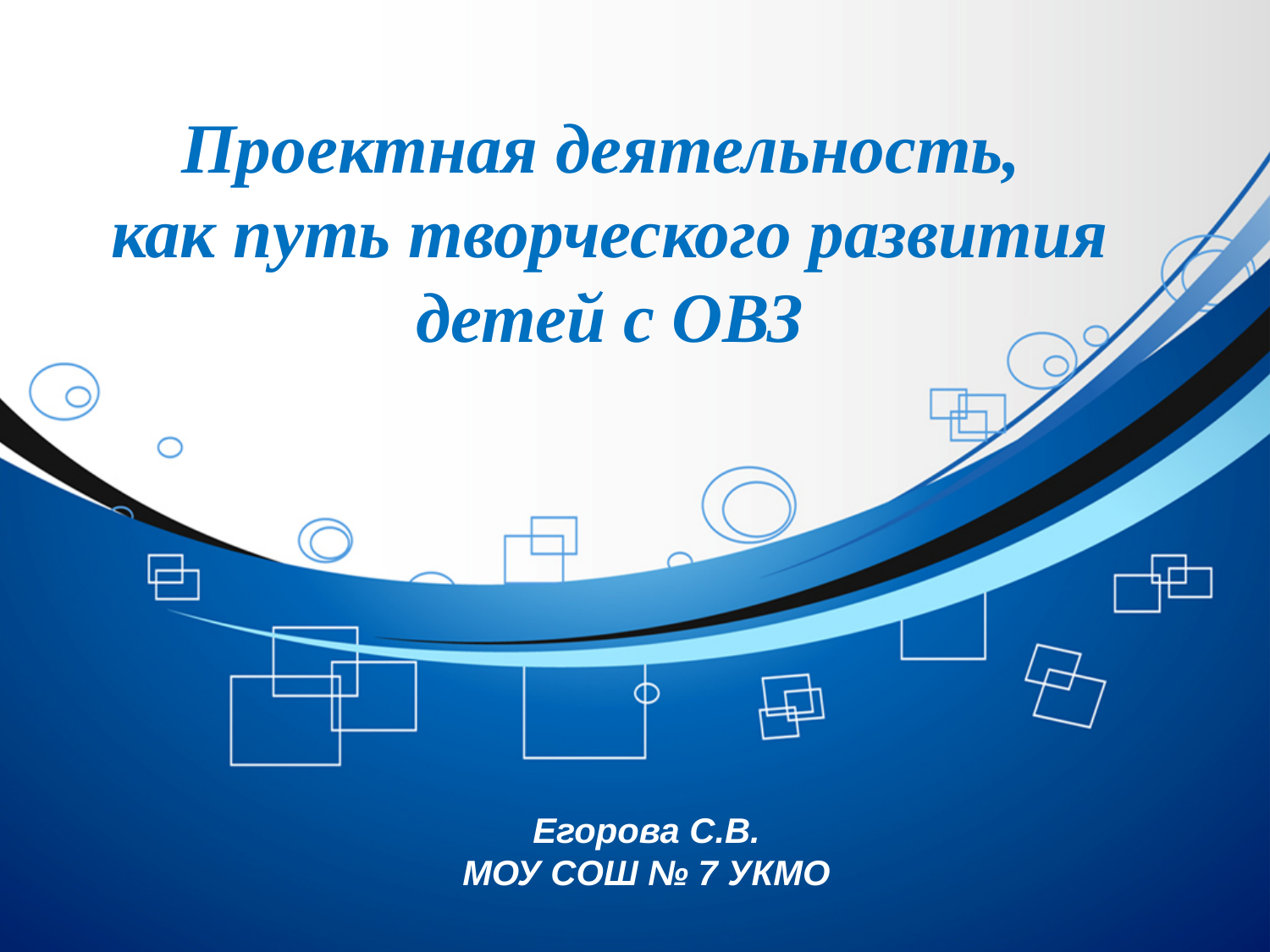

# Проектная деятельность, как путь творческого развития детей с ОВЗ
Егорова С.В.
МОУ СОШ № 7 УКМО